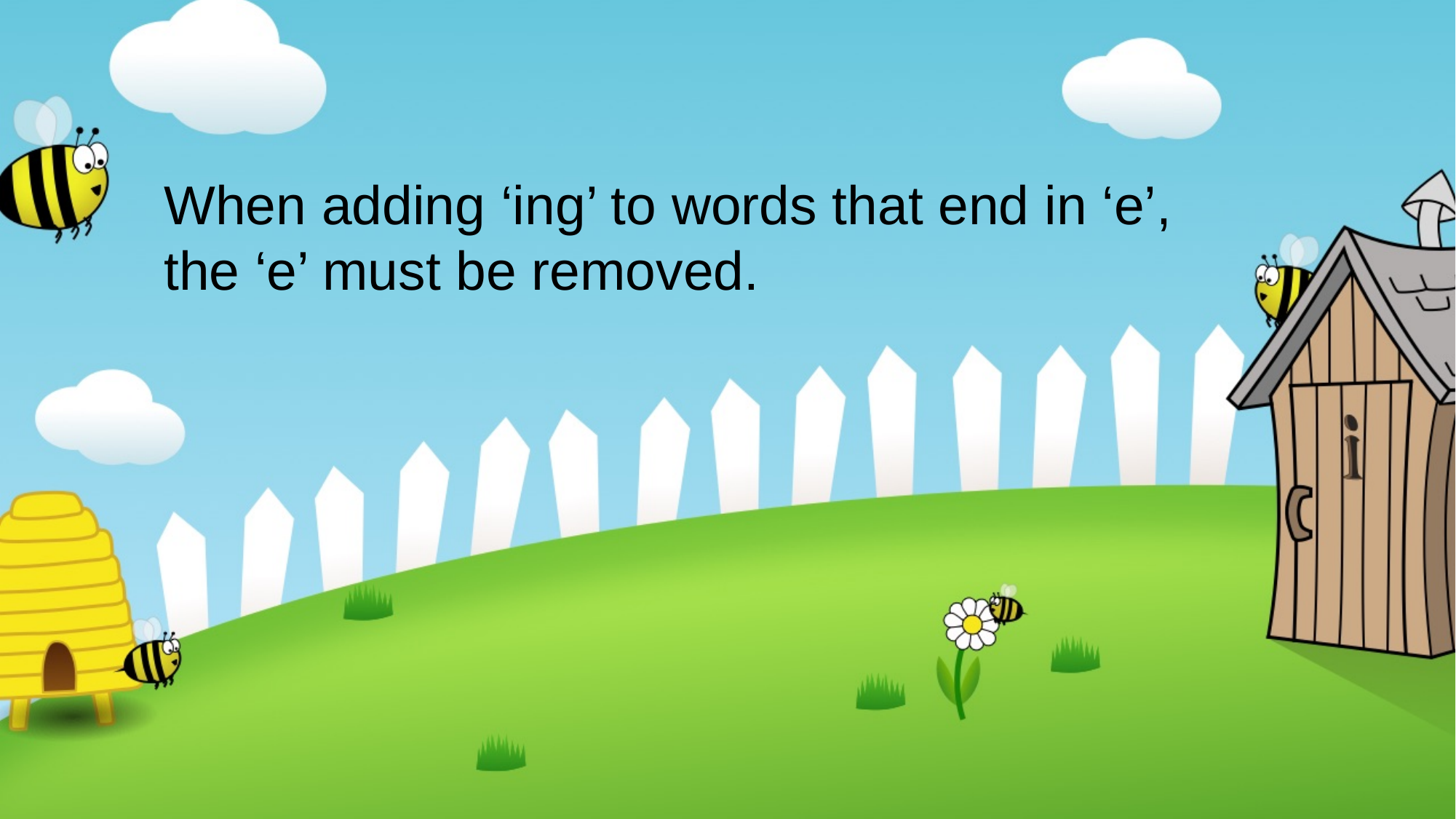

When adding ‘ing’ to words that end in ‘e’, the ‘e’ must be removed.